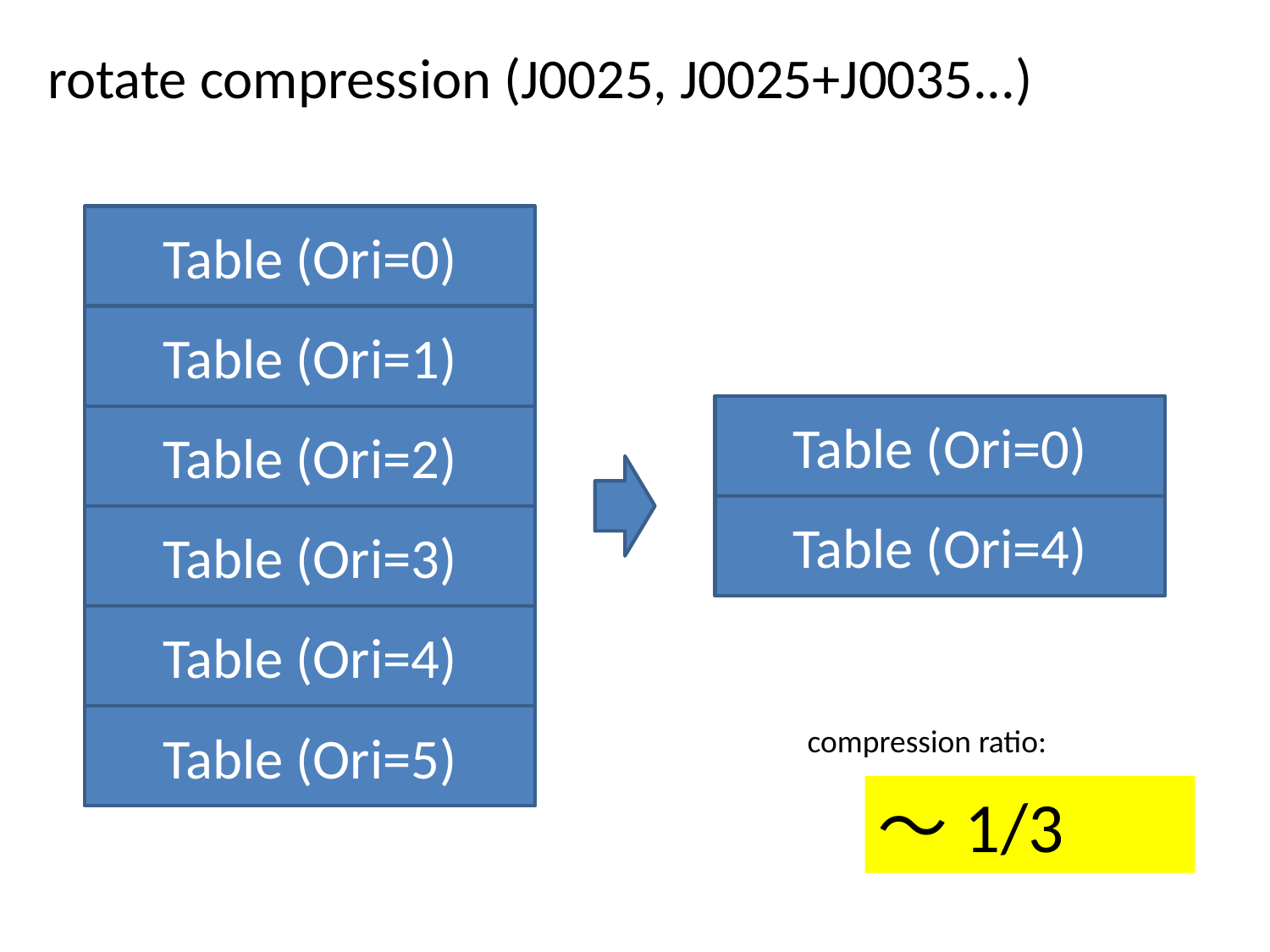

rotate compression (J0025, J0025+J0035...)
Table (Ori=0)
Table (Ori=1)
Table (Ori=0)
Table (Ori=2)

Table (Ori=4)
Table (Ori=3)
Table (Ori=4)
Table (Ori=5)
compression ratio:
～1/3